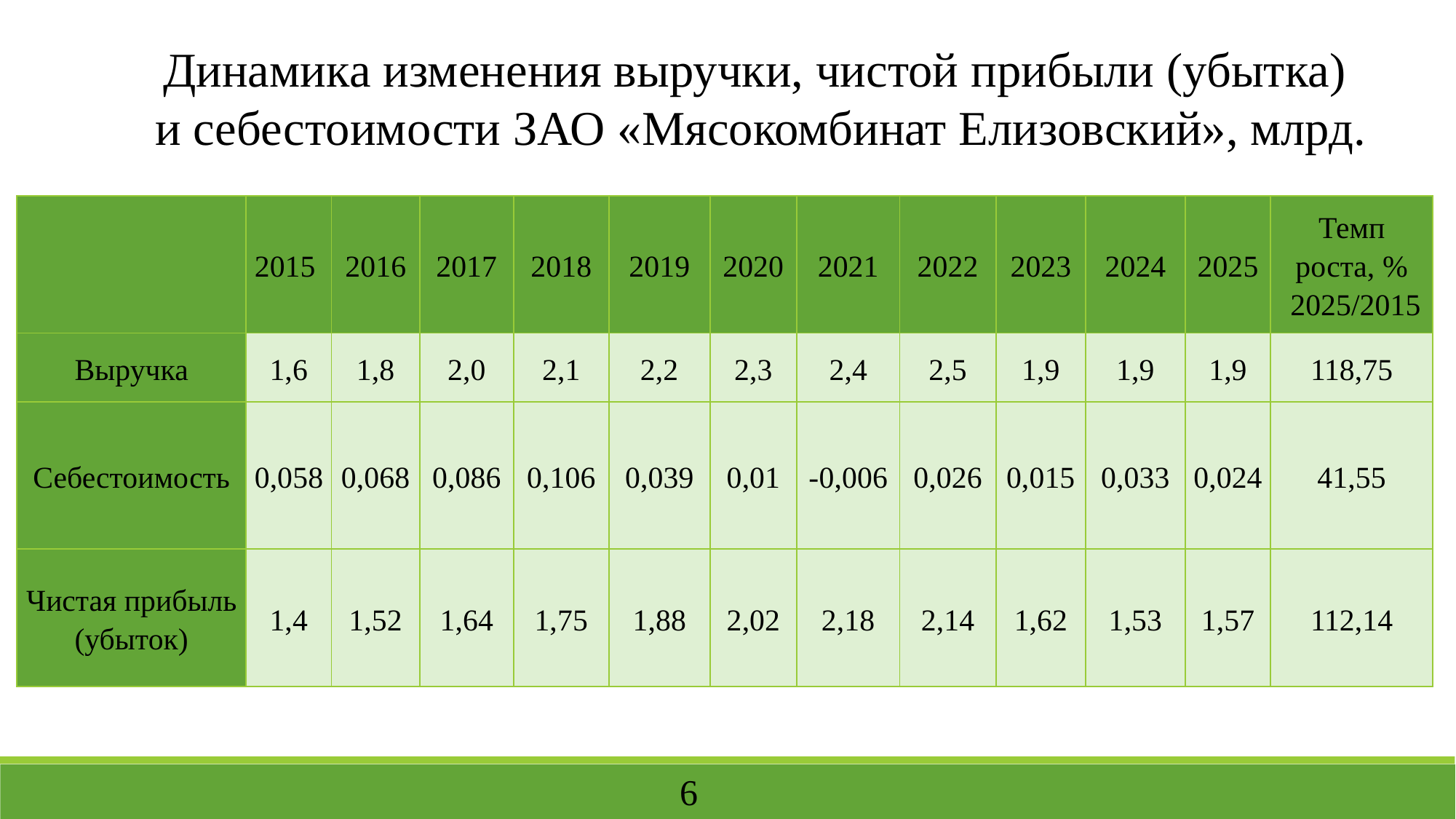

Динамика изменения выручки, чистой прибыли (убытка)
и себестоимости ЗАО «Мясокомбинат Елизовский», млрд.
|  | 2015 | 2016 | 2017 | 2018 | 2019 | 2020 | 2021 | 2022 | 2023 | 2024 | 2025 | Темп роста, % 2025/2015 |
| --- | --- | --- | --- | --- | --- | --- | --- | --- | --- | --- | --- | --- |
| Выручка | 1,6 | 1,8 | 2,0 | 2,1 | 2,2 | 2,3 | 2,4 | 2,5 | 1,9 | 1,9 | 1,9 | 118,75 |
| Себестоимость | 0,058 | 0,068 | 0,086 | 0,106 | 0,039 | 0,01 | -0,006 | 0,026 | 0,015 | 0,033 | 0,024 | 41,55 |
| Чистая прибыль (убыток) | 1,4 | 1,52 | 1,64 | 1,75 | 1,88 | 2,02 | 2,18 | 2,14 | 1,62 | 1,53 | 1,57 | 112,14 |
6